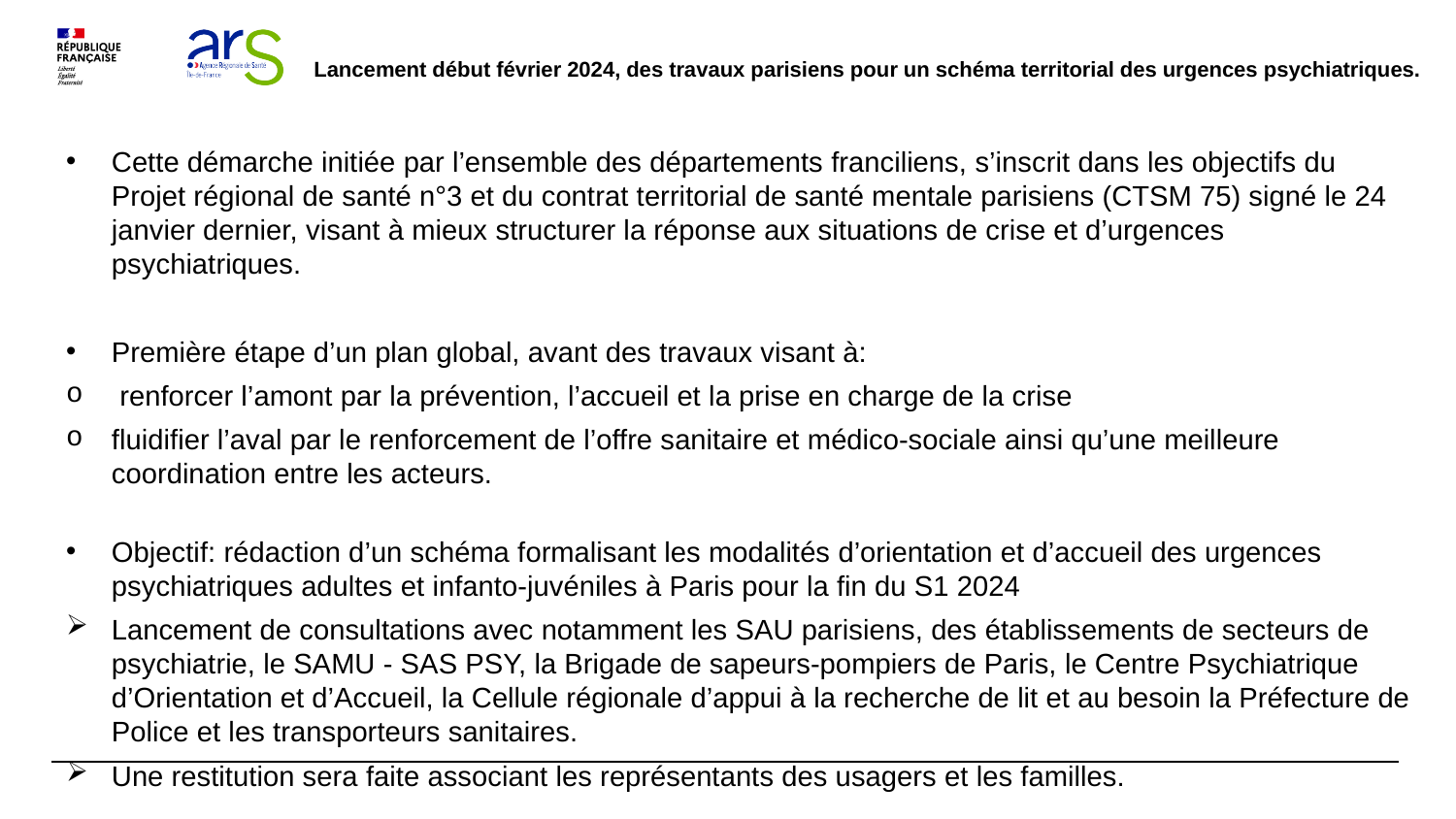

# Lancement début février 2024, des travaux parisiens pour un schéma territorial des urgences psychiatriques.

Cette démarche initiée par l’ensemble des départements franciliens, s’inscrit dans les objectifs du Projet régional de santé n°3 et du contrat territorial de santé mentale parisiens (CTSM 75) signé le 24 janvier dernier, visant à mieux structurer la réponse aux situations de crise et d’urgences psychiatriques.

Première étape d’un plan global, avant des travaux visant à:
 renforcer l’amont par la prévention, l’accueil et la prise en charge de la crise
fluidifier l’aval par le renforcement de l’offre sanitaire et médico-sociale ainsi qu’une meilleure coordination entre les acteurs.

Objectif: rédaction d’un schéma formalisant les modalités d’orientation et d’accueil des urgences psychiatriques adultes et infanto-juvéniles à Paris pour la fin du S1 2024
Lancement de consultations avec notamment les SAU parisiens, des établissements de secteurs de psychiatrie, le SAMU - SAS PSY, la Brigade de sapeurs-pompiers de Paris, le Centre Psychiatrique d’Orientation et d’Accueil, la Cellule régionale d’appui à la recherche de lit et au besoin la Préfecture de Police et les transporteurs sanitaires.
Une restitution sera faite associant les représentants des usagers et les familles.